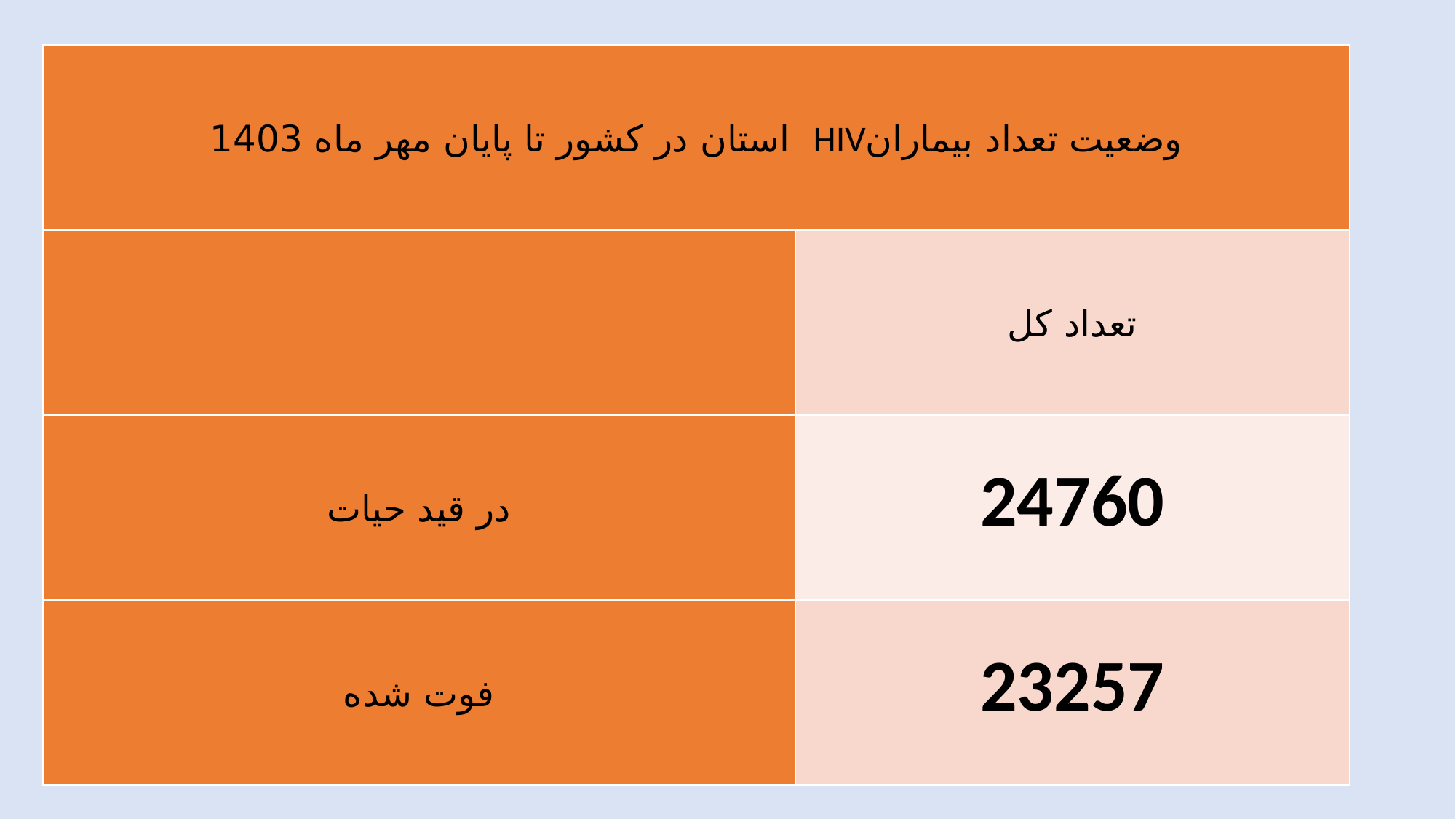

| وضعیت تعداد بیمارانHIV استان در کشور تا پایان مهر ماه 1403 |  |
| --- | --- |
|  | تعداد کل |
| در قید حیات | 24760 |
| فوت شده | 23257 |